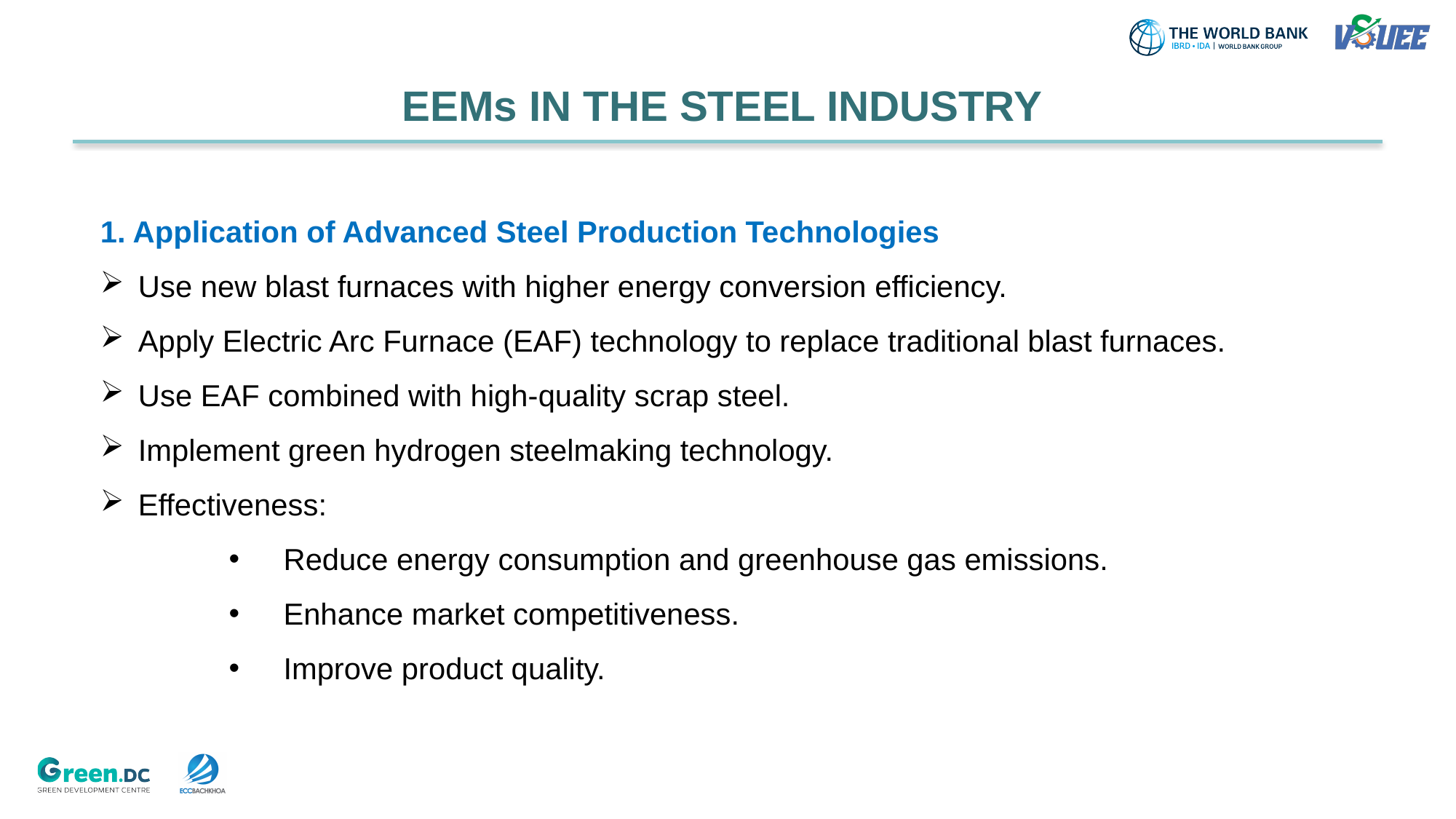

# EEMs IN THE STEEL INDUSTRY
1. Application of Advanced Steel Production Technologies
Use new blast furnaces with higher energy conversion efficiency.
Apply Electric Arc Furnace (EAF) technology to replace traditional blast furnaces.
Use EAF combined with high-quality scrap steel.
Implement green hydrogen steelmaking technology.
Effectiveness:
Reduce energy consumption and greenhouse gas emissions.
Enhance market competitiveness.
Improve product quality.